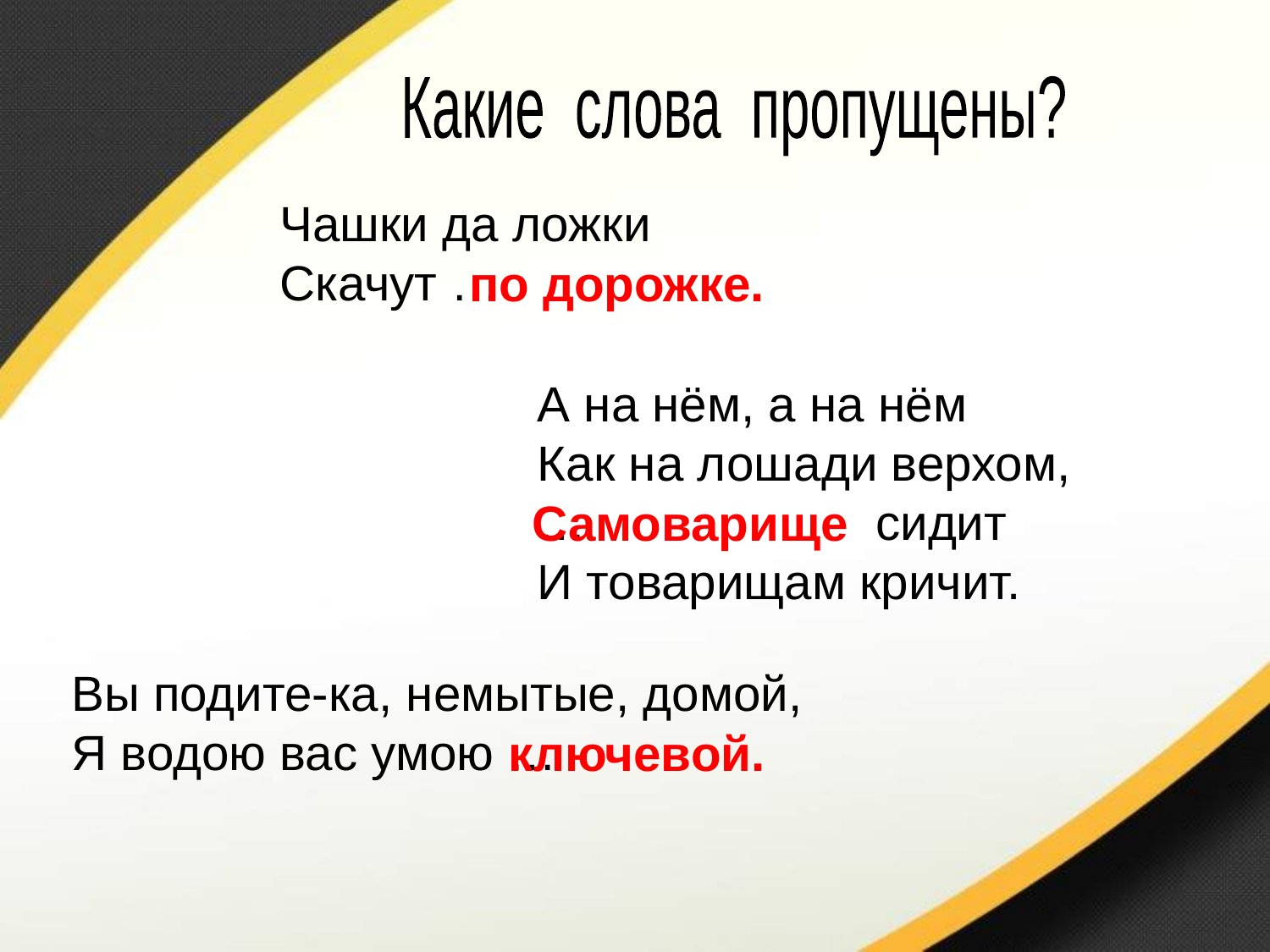

Какие  слова  пропущены?
Чашки да ложки
Скачут …

по дорожке.
А на нём, а на нём
Как на лошади верхом,
…                     сидит
И товарищам кричит.
Самоварище
Вы подите-ка, немытые, домой,
Я водою вас умою …
ключевой.